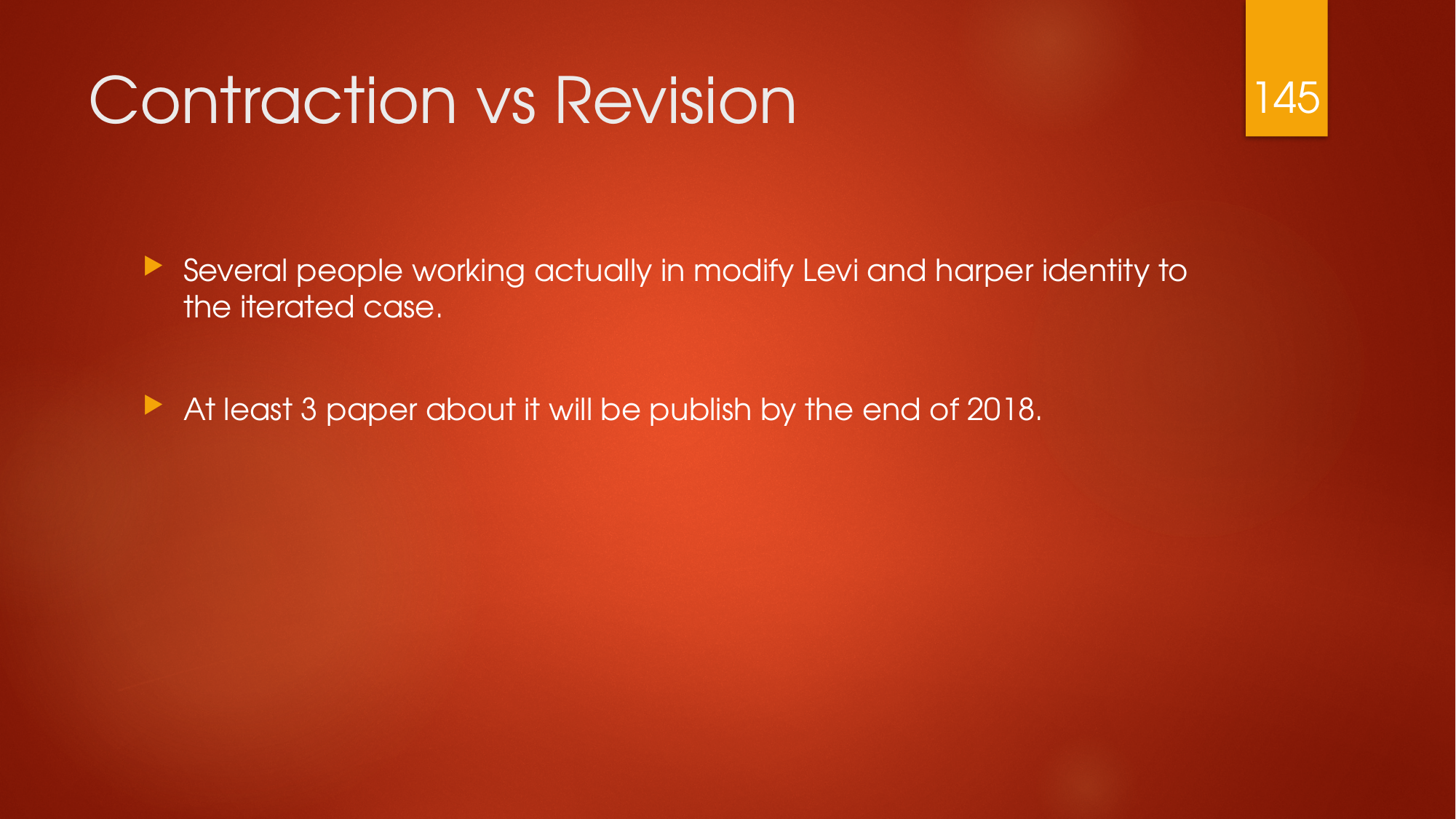

145
# Contraction vs Revision
Several people working actually in modify Levi and harper identity to the iterated case.

At least 3 paper about it will be publish by the end of 2018.